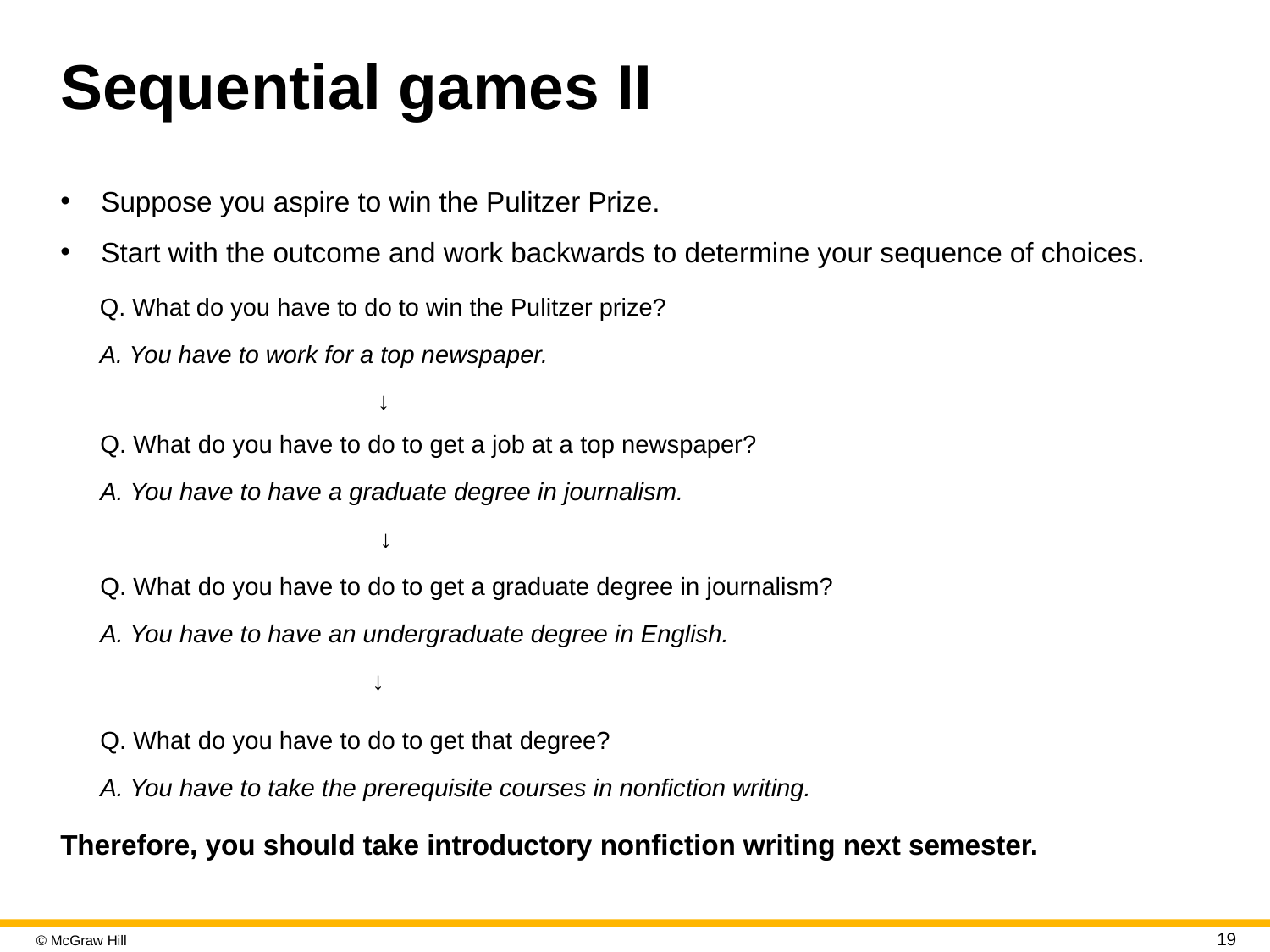

# Sequential games II
Suppose you aspire to win the Pulitzer Prize.
Start with the outcome and work backwards to determine your sequence of choices.
Q. What do you have to do to win the Pulitzer prize?
A. You have to work for a top newspaper.
                                         ↓
Q. What do you have to do to get a job at a top newspaper?
A. You have to have a graduate degree in journalism.
                                        ↓
Q. What do you have to do to get a graduate degree in journalism?
A. You have to have an undergraduate degree in English.
                                       ↓
Q. What do you have to do to get that degree?
A. You have to take the prerequisite courses in nonfiction writing.
Therefore, you should take introductory nonfiction writing next semester.